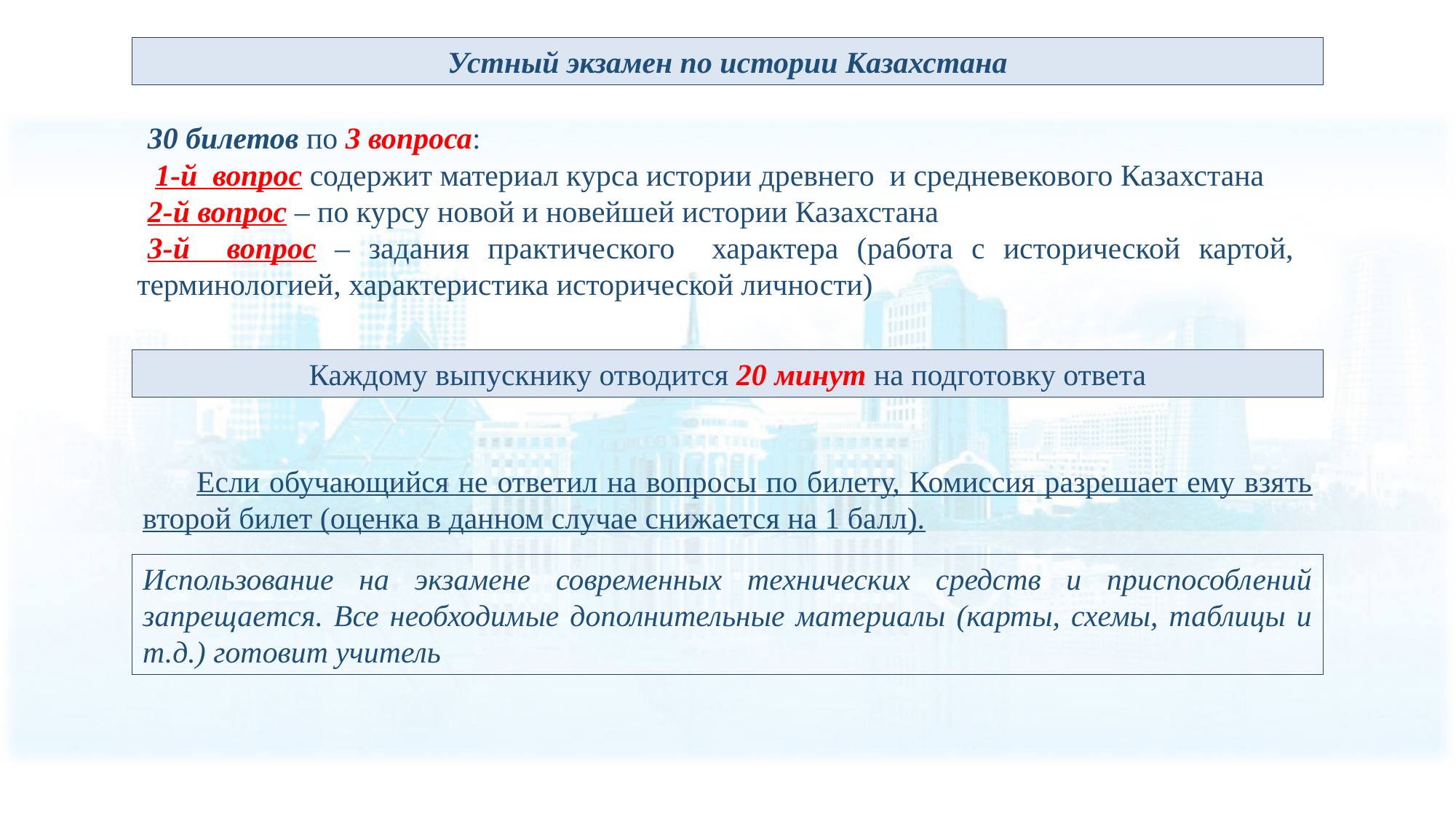

Устный экзамен по истории Казахстана
30 билетов по 3 вопроса:
 1-й  вопрос содержит материал курса истории древнего  и средневекового Казахстана
2-й вопрос – по курсу новой и новейшей истории Казахстана
3-й  вопрос – задания практического  характера (работа с исторической картой,  терминологией, характеристика исторической личности)
Каждому выпускнику отводится 20 минут на подготовку ответа
Если обучающийся не ответил на вопросы по билету, Комиссия разрешает ему взять второй билет (оценка в данном случае снижается на 1 балл).
Использование на экзамене современных технических средств и приспособлений запрещается. Все необходимые дополнительные материалы (карты, схемы, таблицы и т.д.) готовит учитель